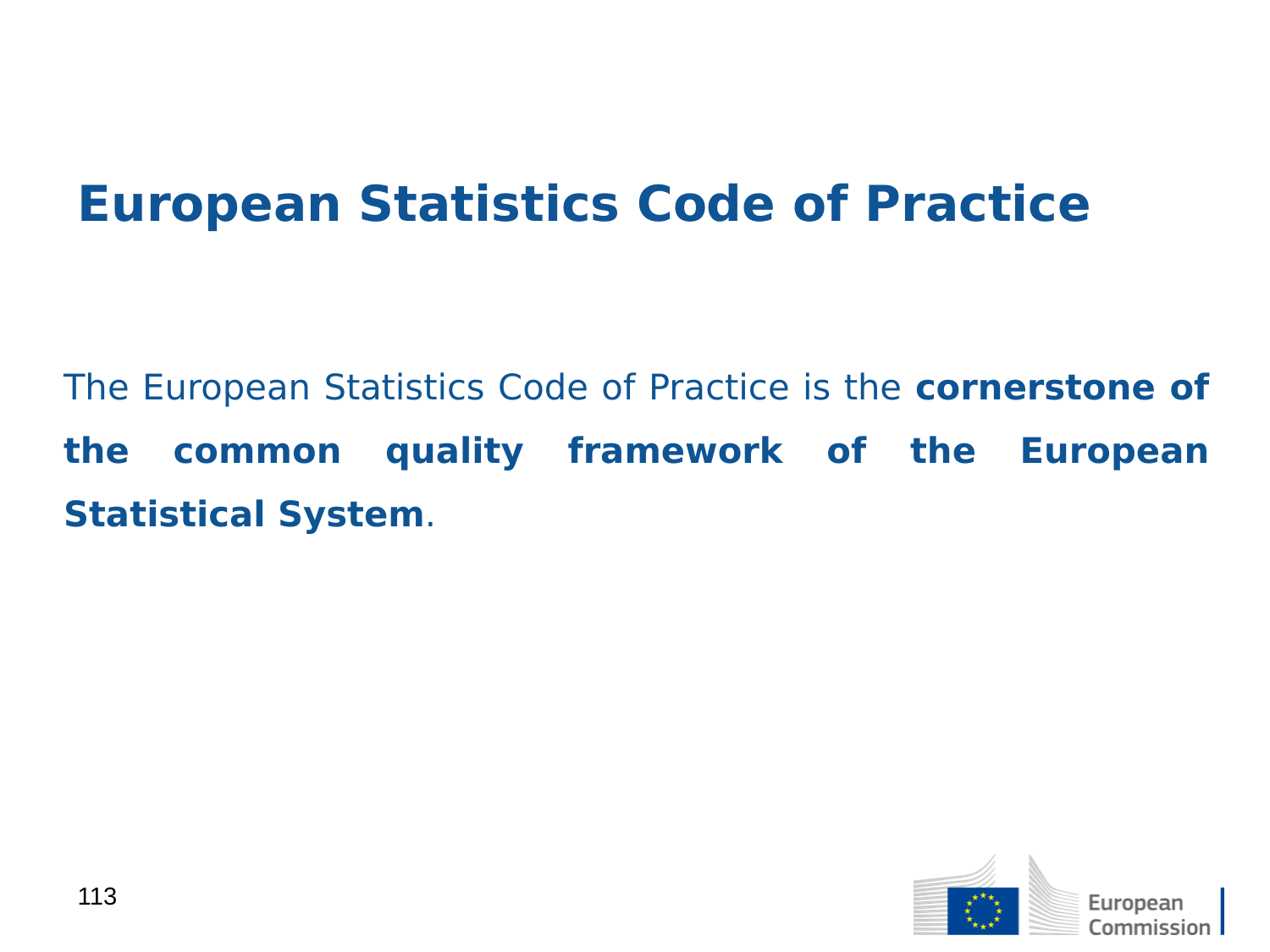

# European Statistics Code of Practice
The European Statistics Code of Practice is the cornerstone of the common quality framework of the European Statistical System.

113